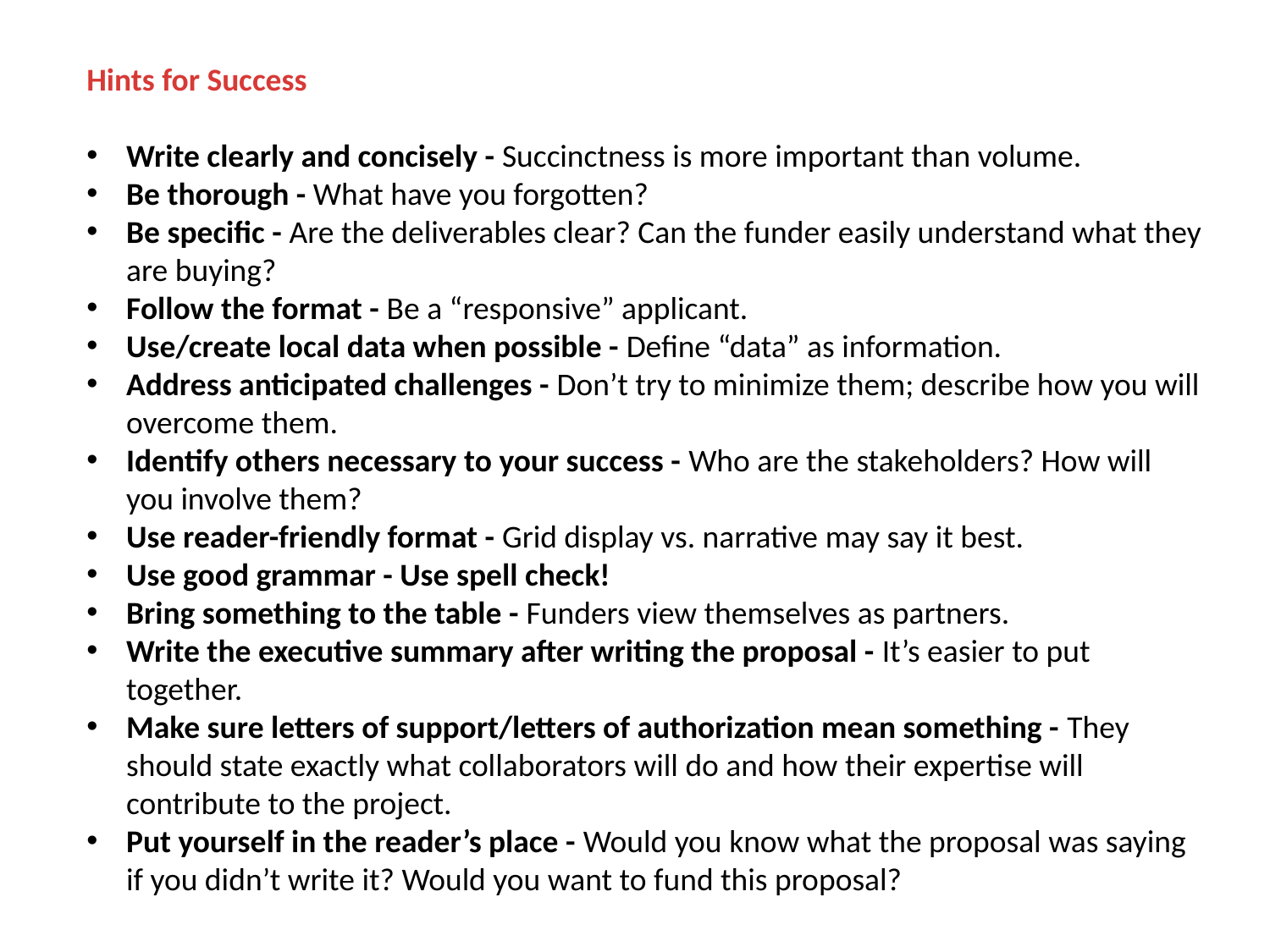

Hints for Success

Write clearly and concisely - Succinctness is more important than volume.
Be thorough - What have you forgotten?
Be specific - Are the deliverables clear? Can the funder easily understand what they are buying?
Follow the format - Be a “responsive” applicant.
Use/create local data when possible - Define “data” as information.
Address anticipated challenges - Don’t try to minimize them; describe how you will overcome them.
Identify others necessary to your success - Who are the stakeholders? How will you involve them?
Use reader-friendly format - Grid display vs. narrative may say it best.
Use good grammar - Use spell check!
Bring something to the table - Funders view themselves as partners.
Write the executive summary after writing the proposal - It’s easier to put together.
Make sure letters of support/letters of authorization mean something - They should state exactly what collaborators will do and how their expertise will contribute to the project.
Put yourself in the reader’s place - Would you know what the proposal was saying if you didn’t write it? Would you want to fund this proposal?